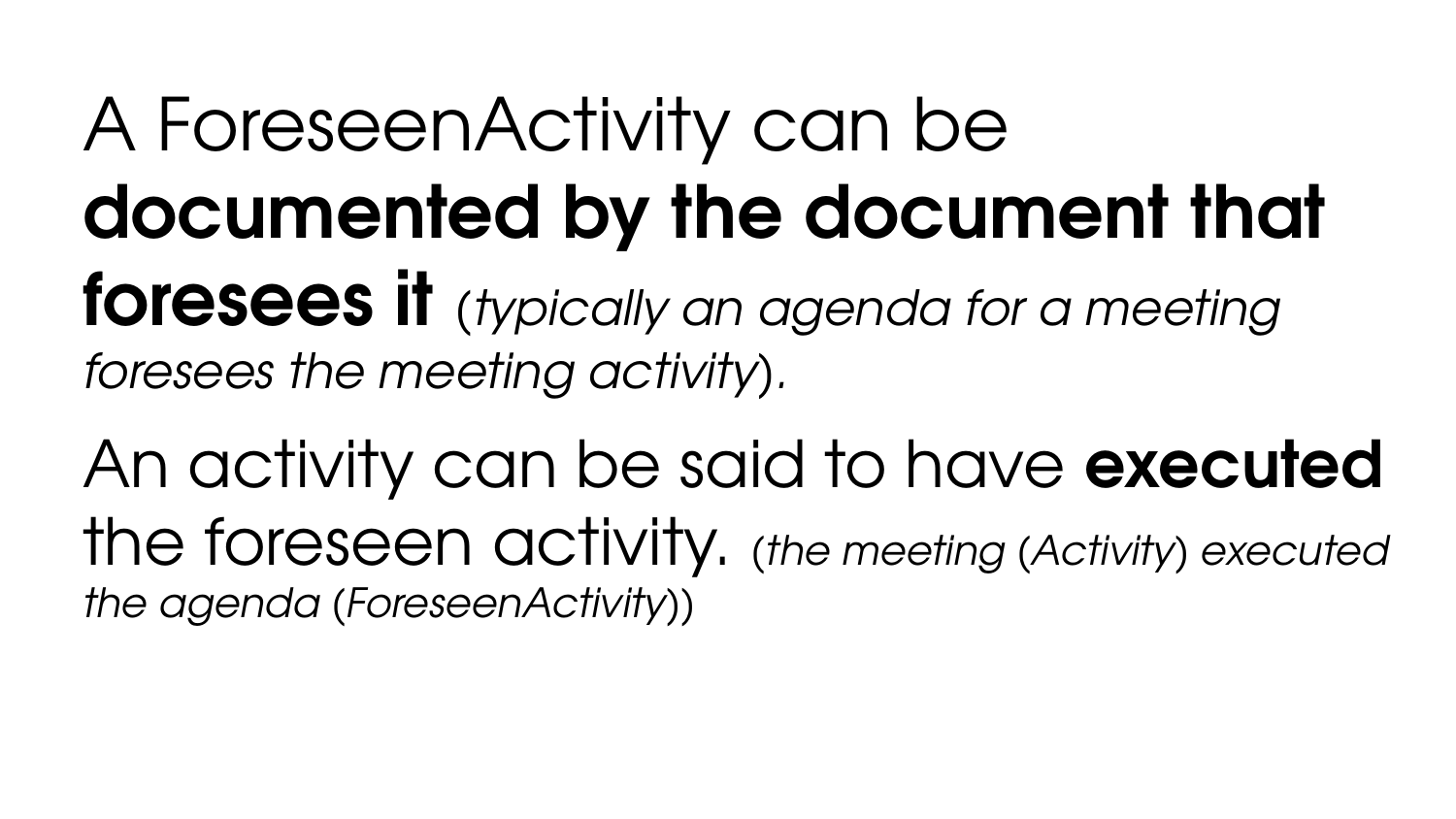

A ForeseenActivity can be documented by the document that foresees it (typically an agenda for a meeting foresees the meeting activity).
An activity can be said to have executed the foreseen activity. (the meeting (Activity) executed the agenda (ForeseenActivity))